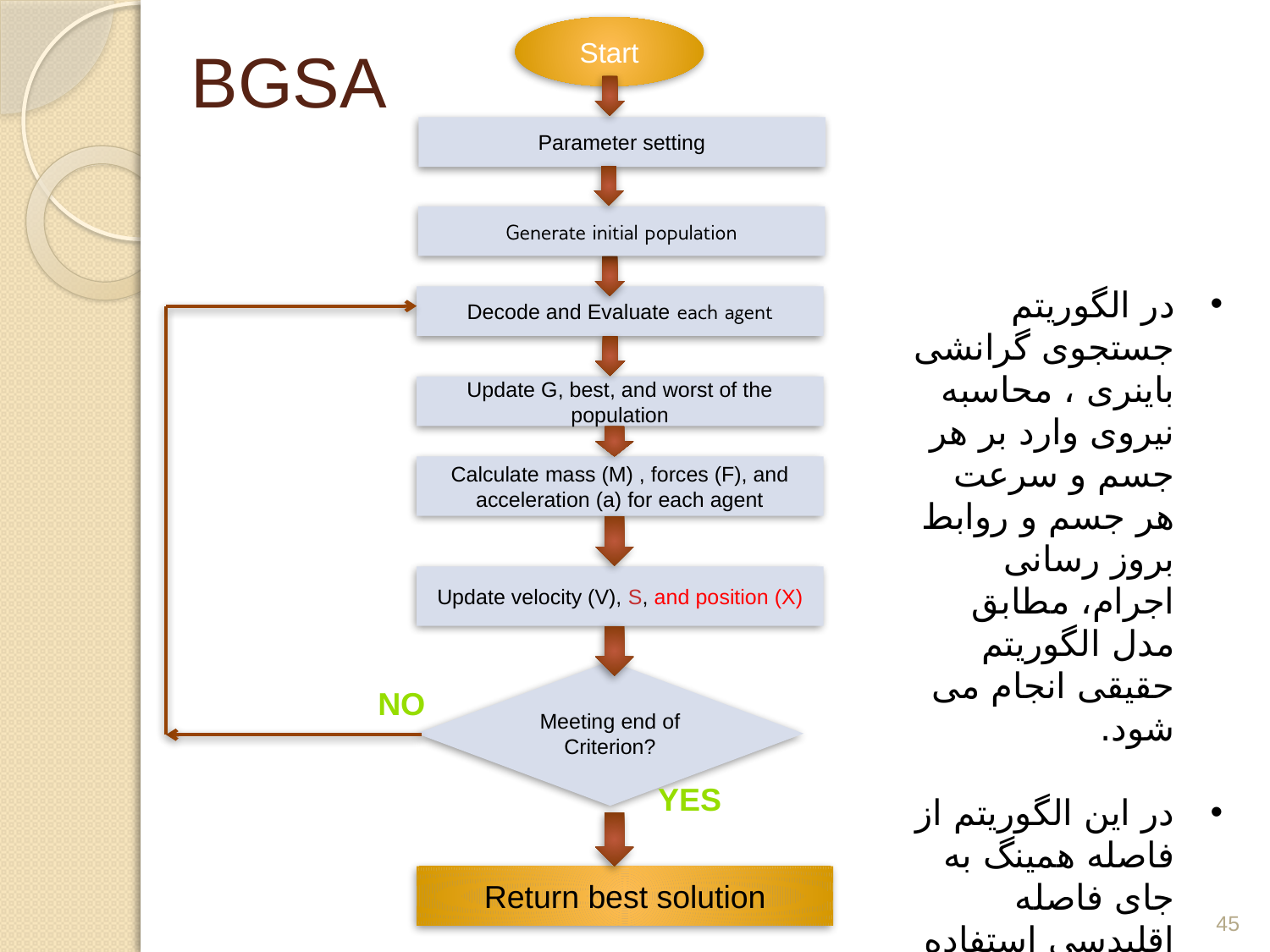

# BGSA
Start

Parameter setting

Generate initial population

در الگوریتم جستجوی گرانشی باینری ، محاسبه نیروی وارد بر هر جسم و سرعت هر جسم و روابط بروز رسانی اجرام، مطابق مدل الگوریتم حقيقی انجام می شود.

در این الگوریتم از فاصله همینگ به جای فاصله اقلیدسی استفاده می شود.

Decode and Evaluate each agent

Update G, best, and worst of the population

Calculate mass (M) , forces (F), and acceleration (a) for each agent

Update velocity (V), S, and position (X)

Meeting end of
Criterion?
No
Yes

Return best solution
45